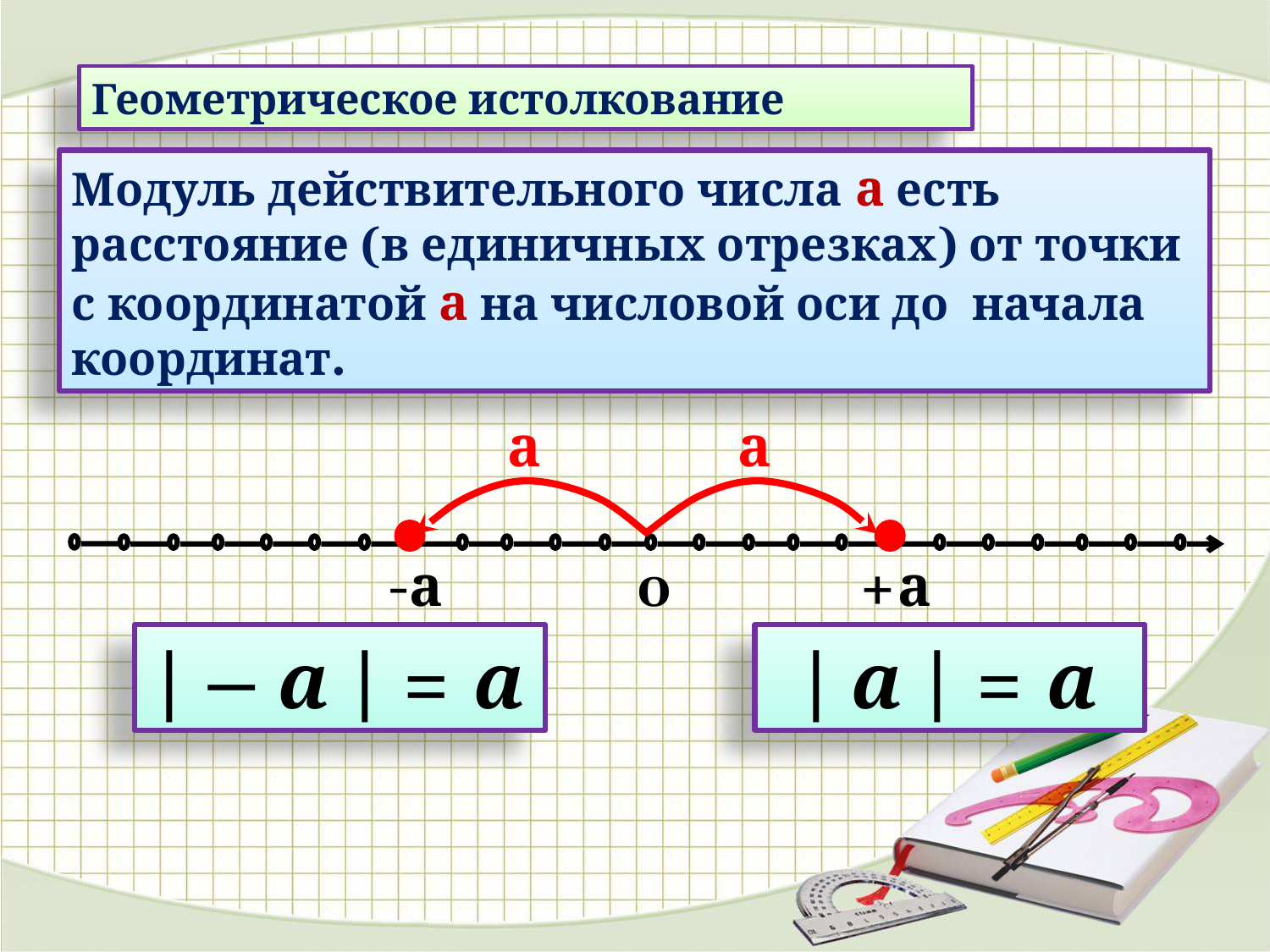

Геометрическое истолкование
Модуль действительного числа а есть расстояние (в единичных отрезках) от точки с координатой а на числовой оси до  начала координат.

а
а

-а
+а
0
| – а | = а
| а | = а